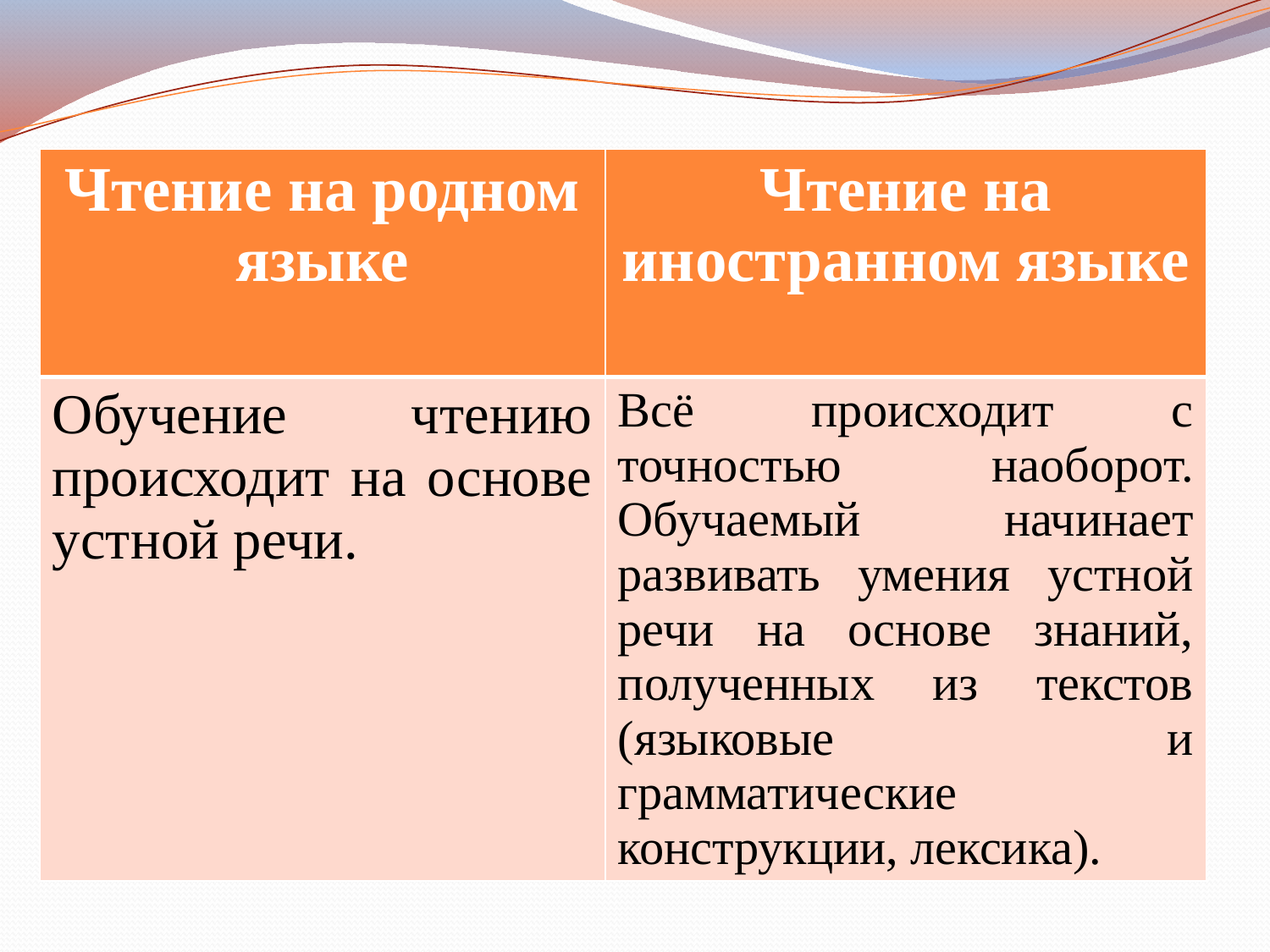

| Чтение на родном языке | Чтение на иностранном языке |
| --- | --- |
| Обучение чтению происходит на основе устной речи. | Всё происходит с точностью наоборот. Обучаемый начинает развивать умения устной речи на основе знаний, полученных из текстов (языковые и грамматические конструкции, лексика). |